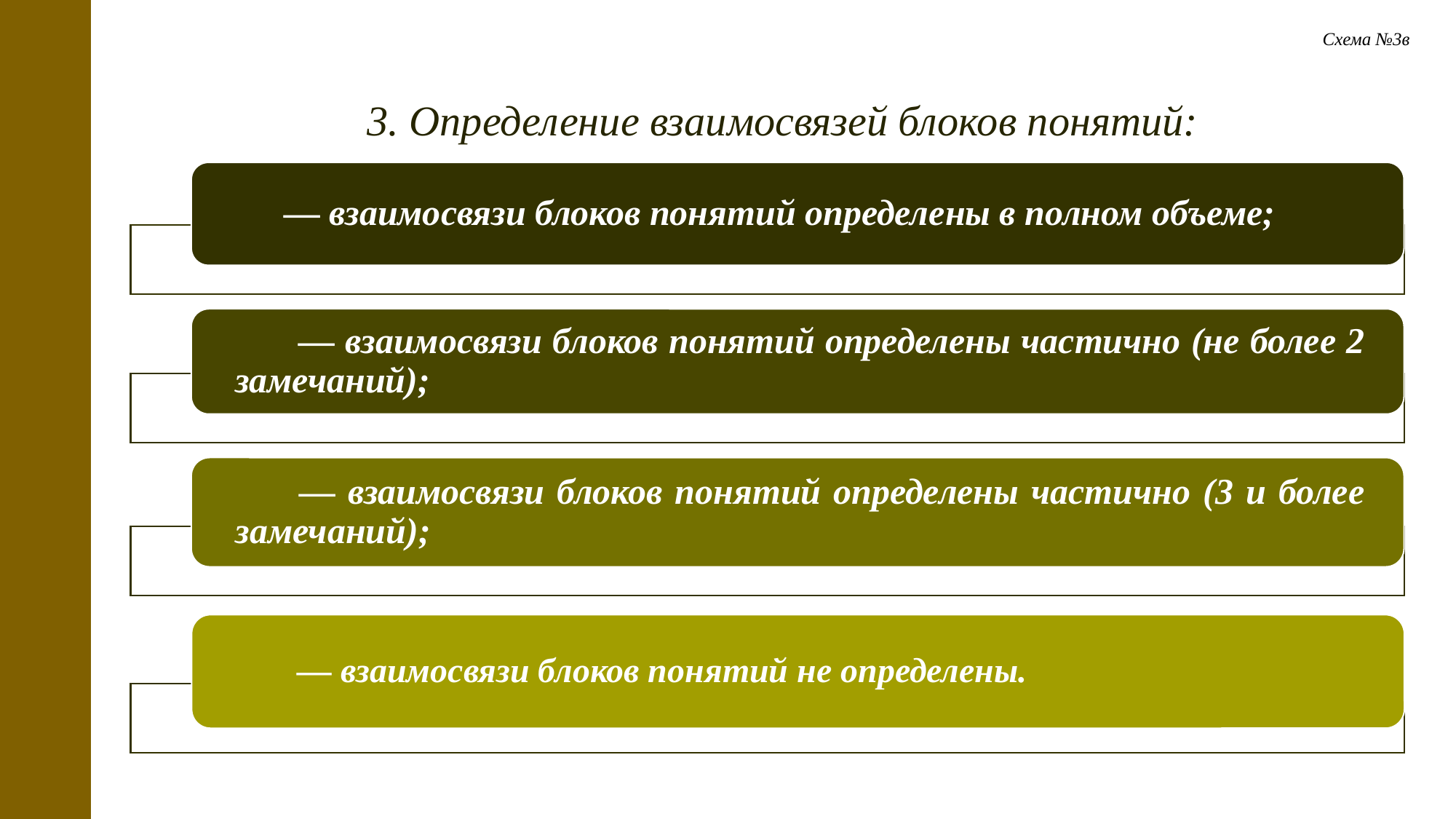

Схема №3в
3. Определение взаимосвязей блоков понятий:
      — взаимосвязи блоков понятий определены в полном объеме;
        — взаимосвязи блоков понятий определены частично (не более 2 замечаний);
      — взаимосвязи блоков понятий определены частично (3 и более замечаний);
       — взаимосвязи блоков понятий не определены.